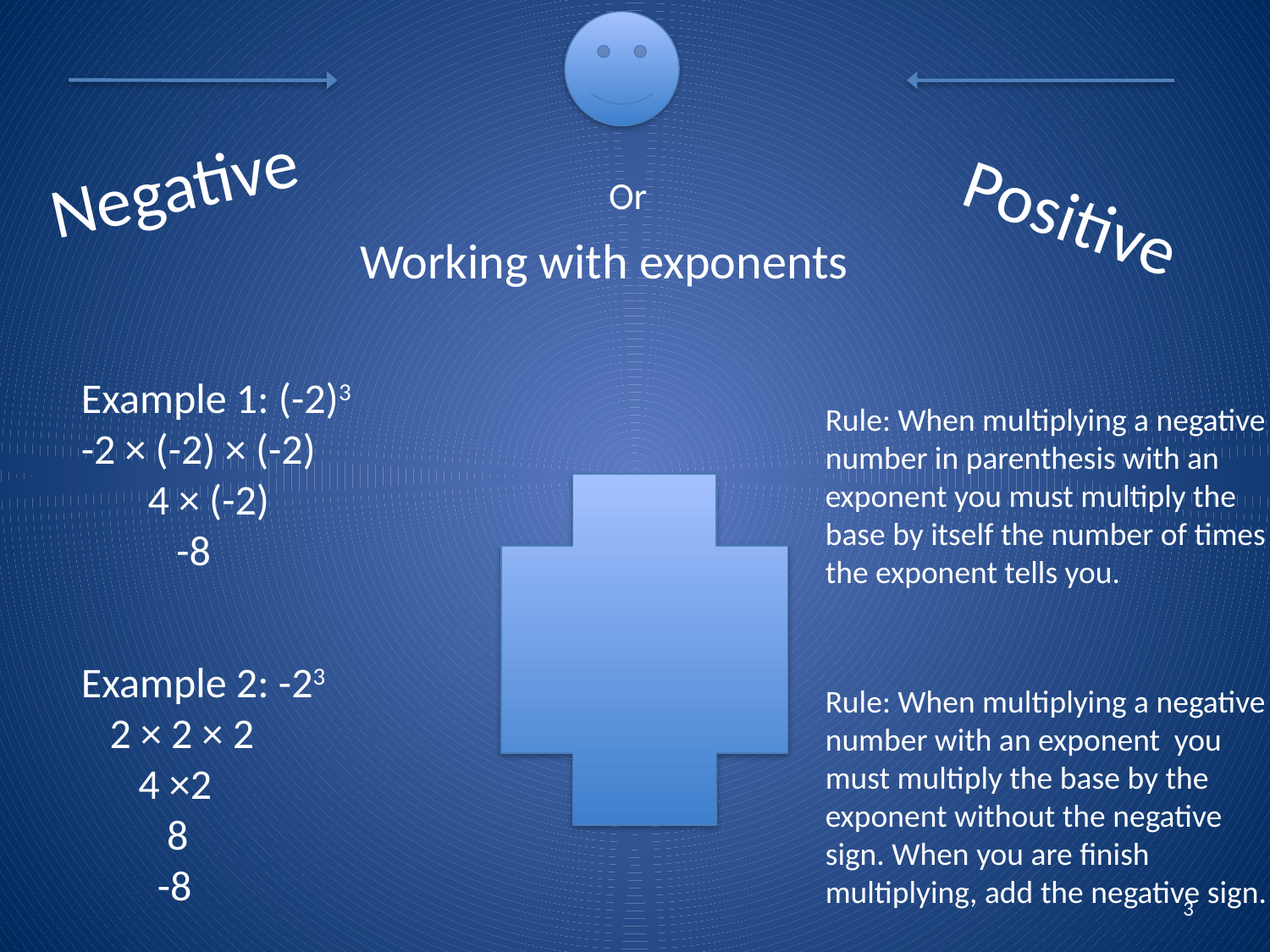

Negative
# Or
Positive
Working with exponents
Example 1: (-2)3
-2 × (-2) × (-2)
       4 × (-2)
          -8
Rule: When multiplying a negative number in parenthesis with an exponent you must multiply the base by itself the number of times the exponent tells you.

Example 2: -23
   2 × 2 × 2
      4 ×2
         8
        -8
Rule: When multiplying a negative number with an exponent  you must multiply the base by the exponent without the negative sign. When you are finish multiplying, add the negative sign.
3